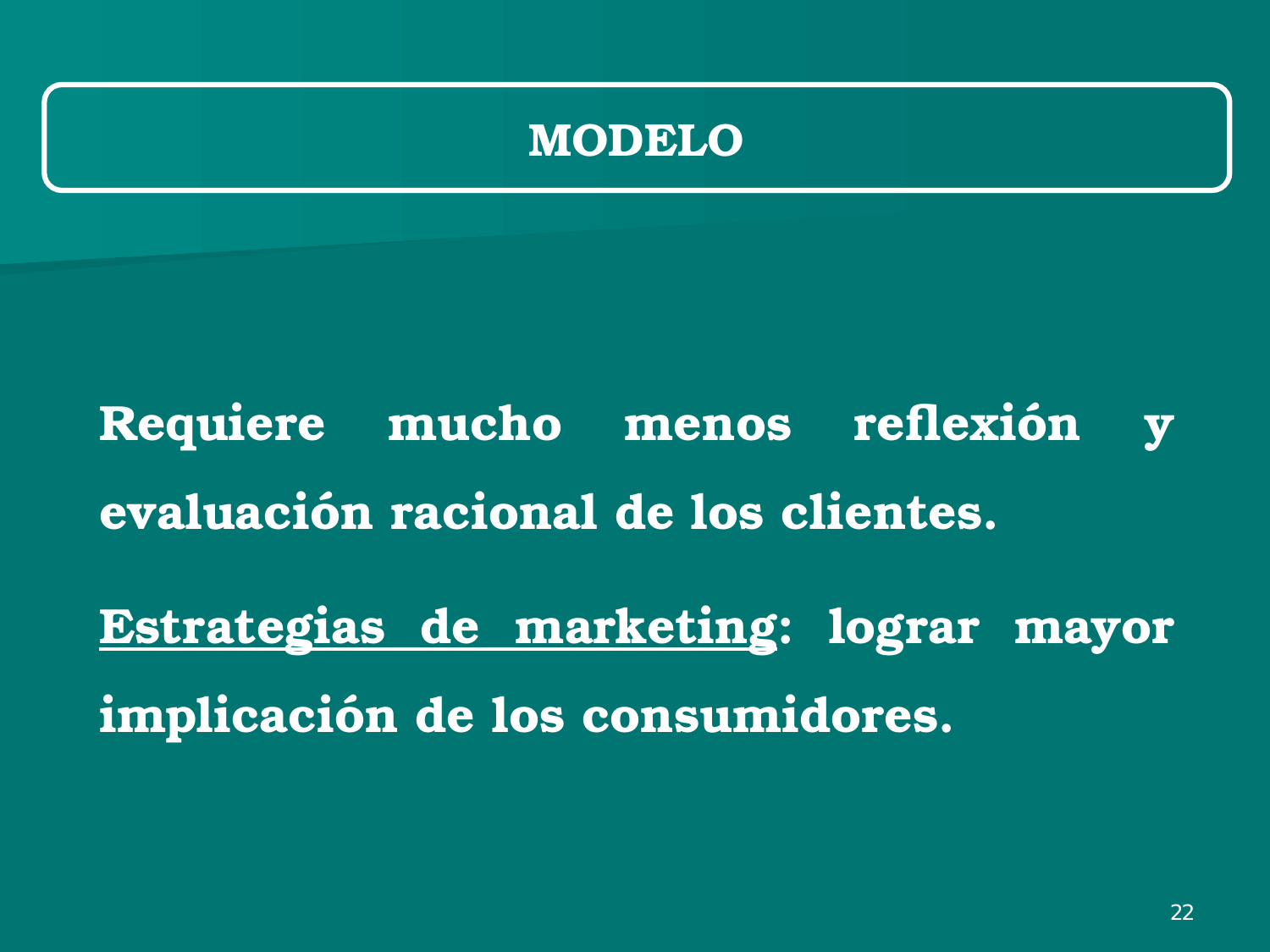

MODELO
Requiere mucho menos reflexión y evaluación racional de los clientes.

Estrategias de marketing: lograr mayor implicación de los consumidores.
22